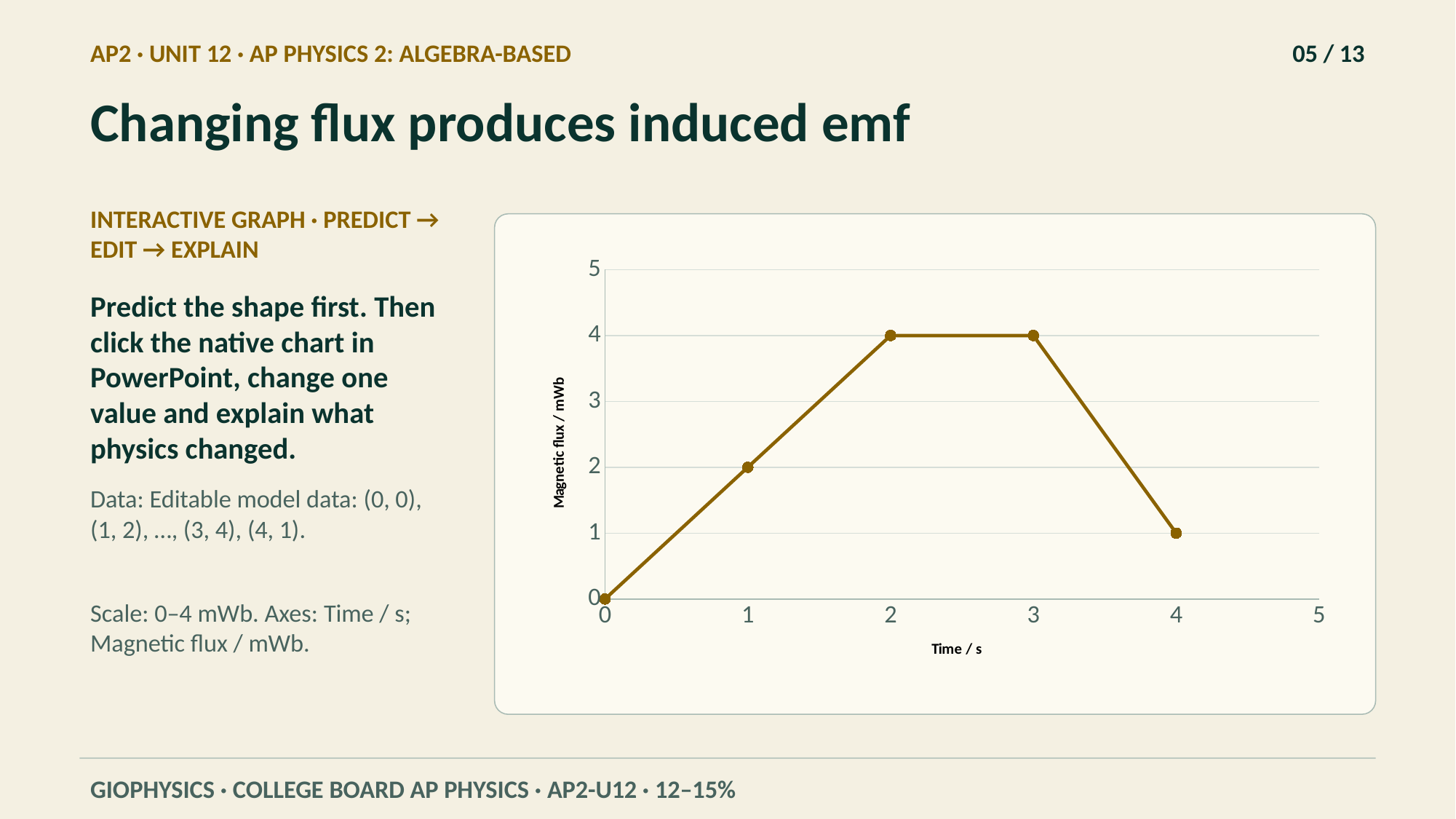

AP2 · UNIT 12 · AP PHYSICS 2: ALGEBRA-BASED
05 / 13
Changing flux produces induced emf
INTERACTIVE GRAPH · PREDICT → EDIT → EXPLAIN

### Chart

| Category |  |
|---|---|
Predict the shape first. Then click the native chart in PowerPoint, change one value and explain what physics changed.
Data: Editable model data: (0, 0), (1, 2), …, (3, 4), (4, 1).
Scale: 0–4 mWb. Axes: Time / s; Magnetic flux / mWb.

GIOPHYSICS · COLLEGE BOARD AP PHYSICS · AP2-U12 · 12–15%